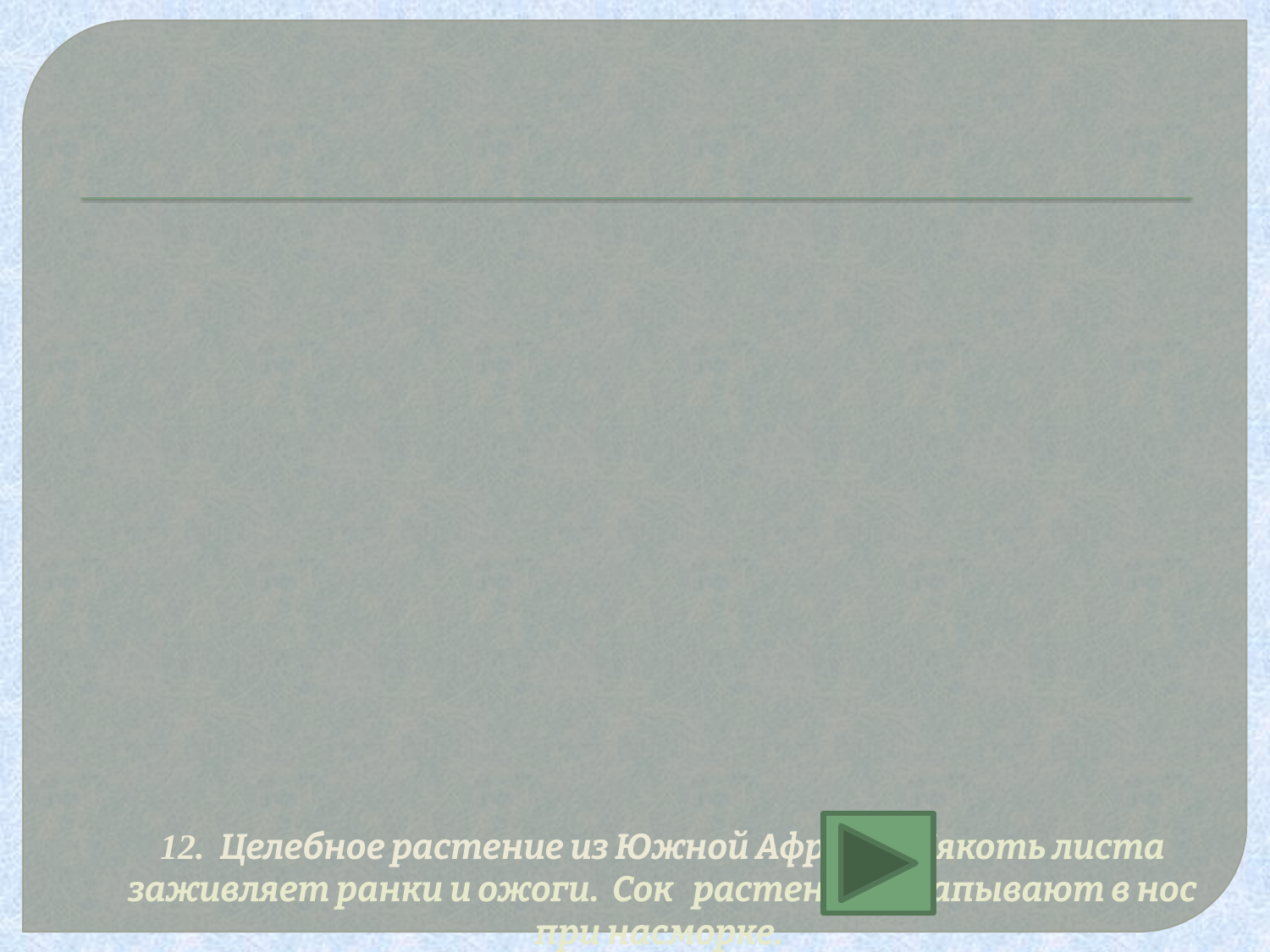

# 12.  Целебное растение из Южной Африки. Мякоть листа заживляет ранки и ожоги.  Сок   растения закапывают в нос при насморке. Другое его название столетник. Ответ: